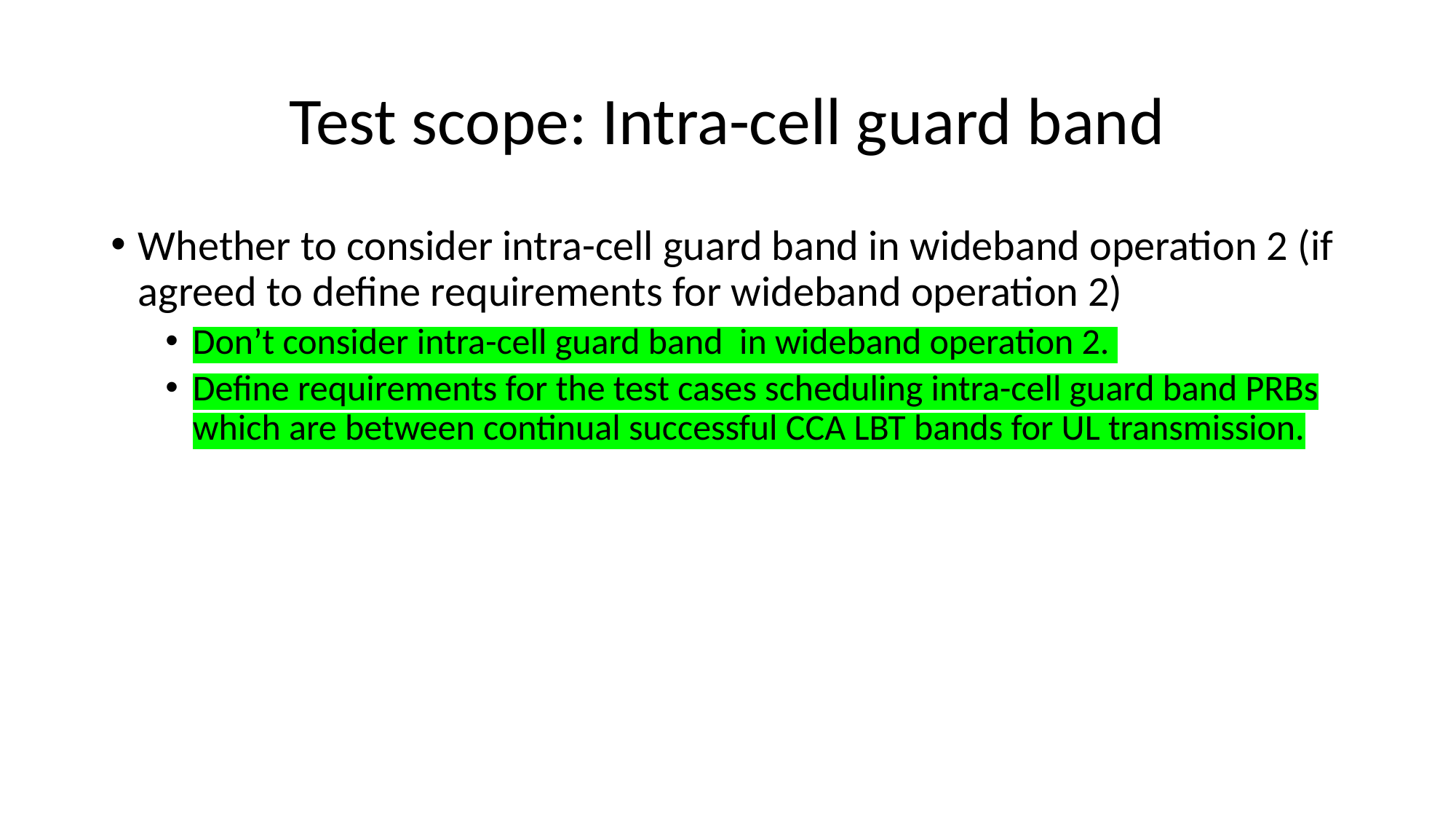

# Test scope: Intra-cell guard band
Whether to consider intra-cell guard band in wideband operation 2 (if agreed to define requirements for wideband operation 2)
Don’t consider intra-cell guard band  in wideband operation 2.
Define requirements for the test cases scheduling intra-cell guard band PRBs which are between continual successful CCA LBT bands for UL transmission.